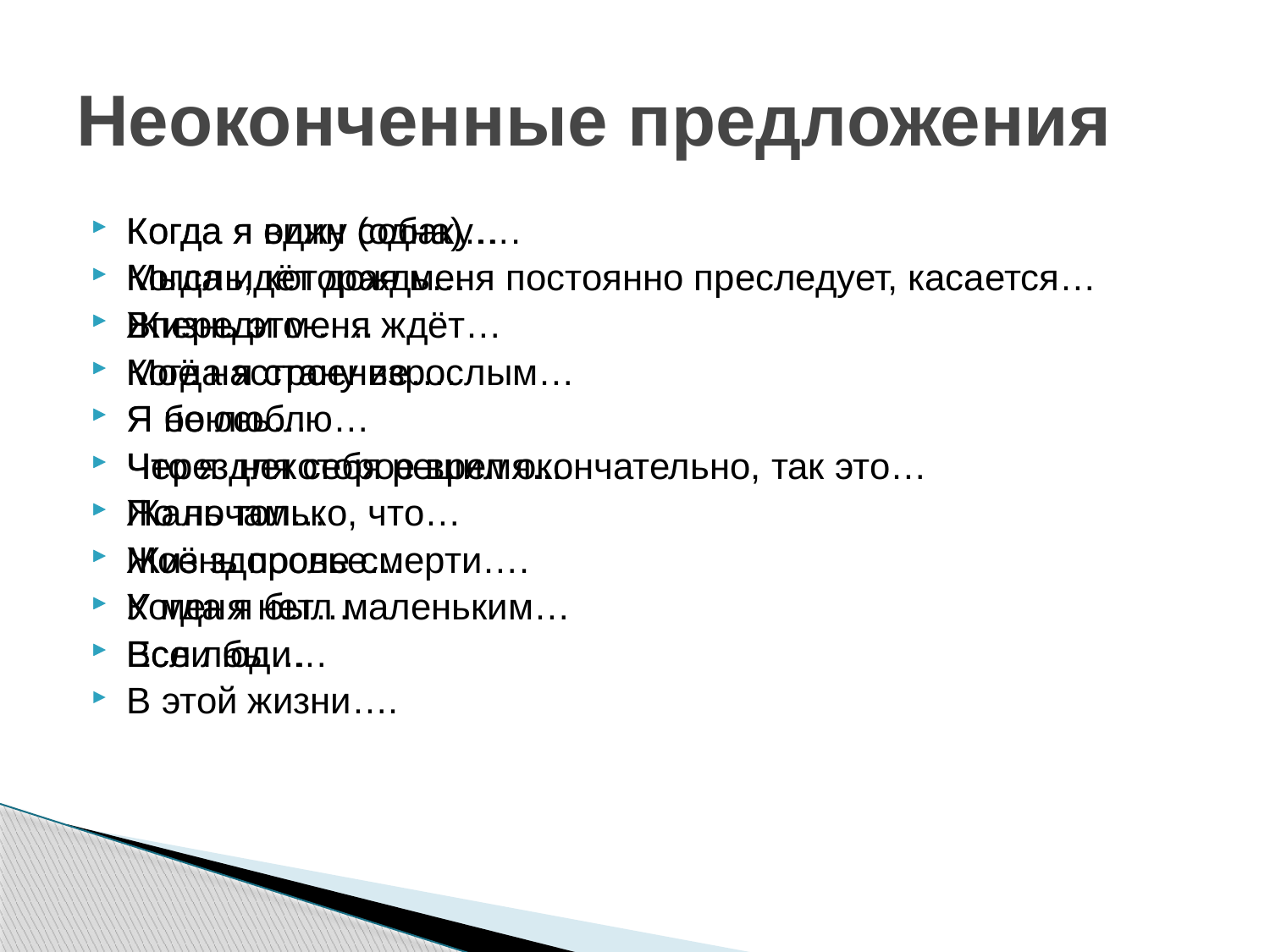

# Неоконченные предложения
Когда я вижу собаку….
Когда идёт дождь…
Жизнь это-…..
Моё настроение….
Я боюсь…
Через некоторое время...
По ночам…
Жизнь после смерти….
Когда я был маленьким…
Все люди…
В этой жизни….
Когда я один (одна)…
Мысль, которая меня постоянно преследует, касается…
Впереди меня ждёт…
Когда я стану взрослым…
Я не люблю…
Что я для себя решил окончательно, так это…
Жаль только, что…
Моё здоровье…
У меня нет….
Если бы…